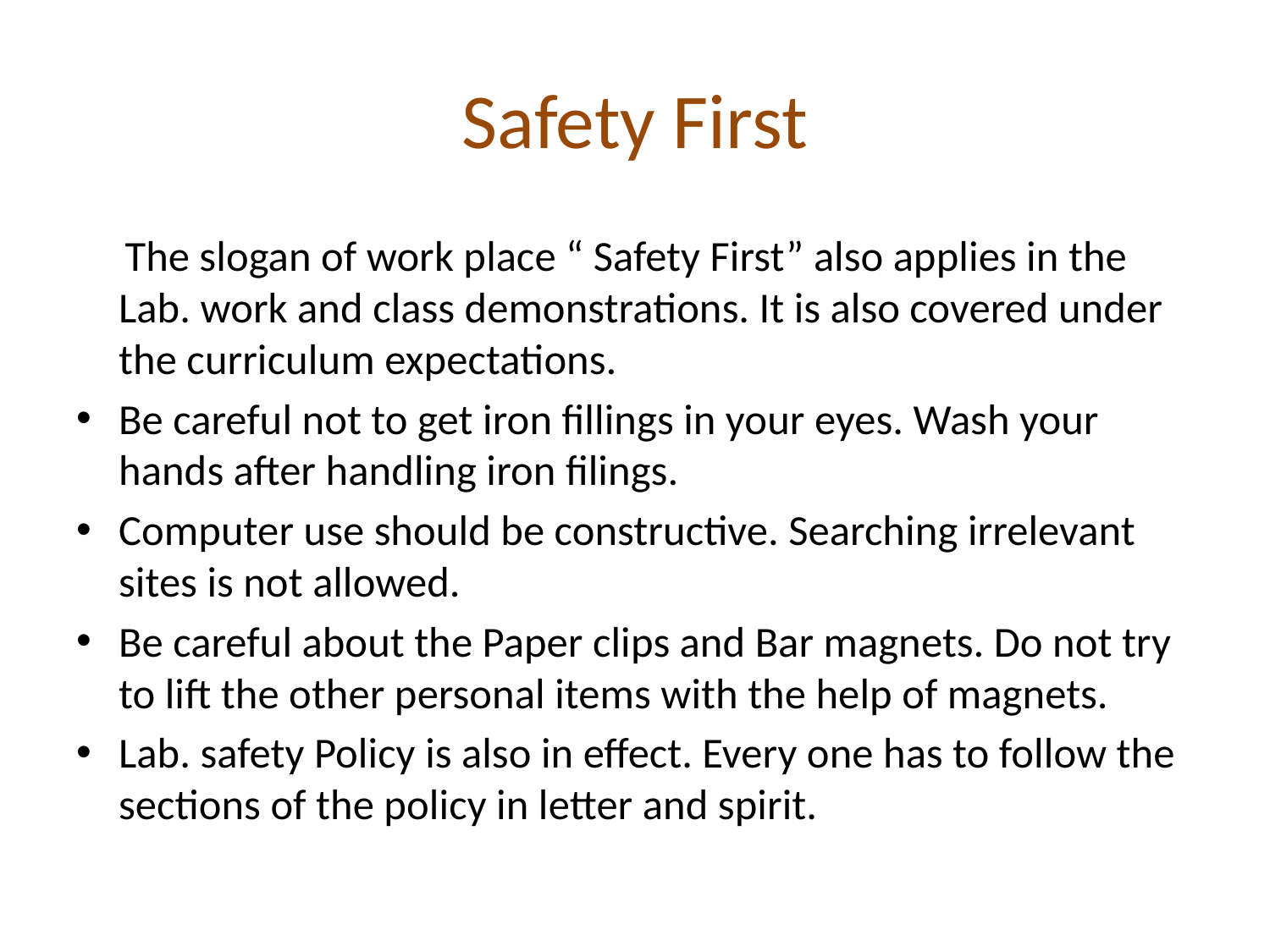

# Safety First
     The slogan of work place “ Safety First” also applies in the Lab. work and class demonstrations. It is also covered under the curriculum expectations.
Be careful not to get iron fillings in your eyes. Wash your hands after handling iron filings.
Computer use should be constructive. Searching irrelevant sites is not allowed.
Be careful about the Paper clips and Bar magnets. Do not try to lift the other personal items with the help of magnets.
Lab. safety Policy is also in effect. Every one has to follow the sections of the policy in letter and spirit.